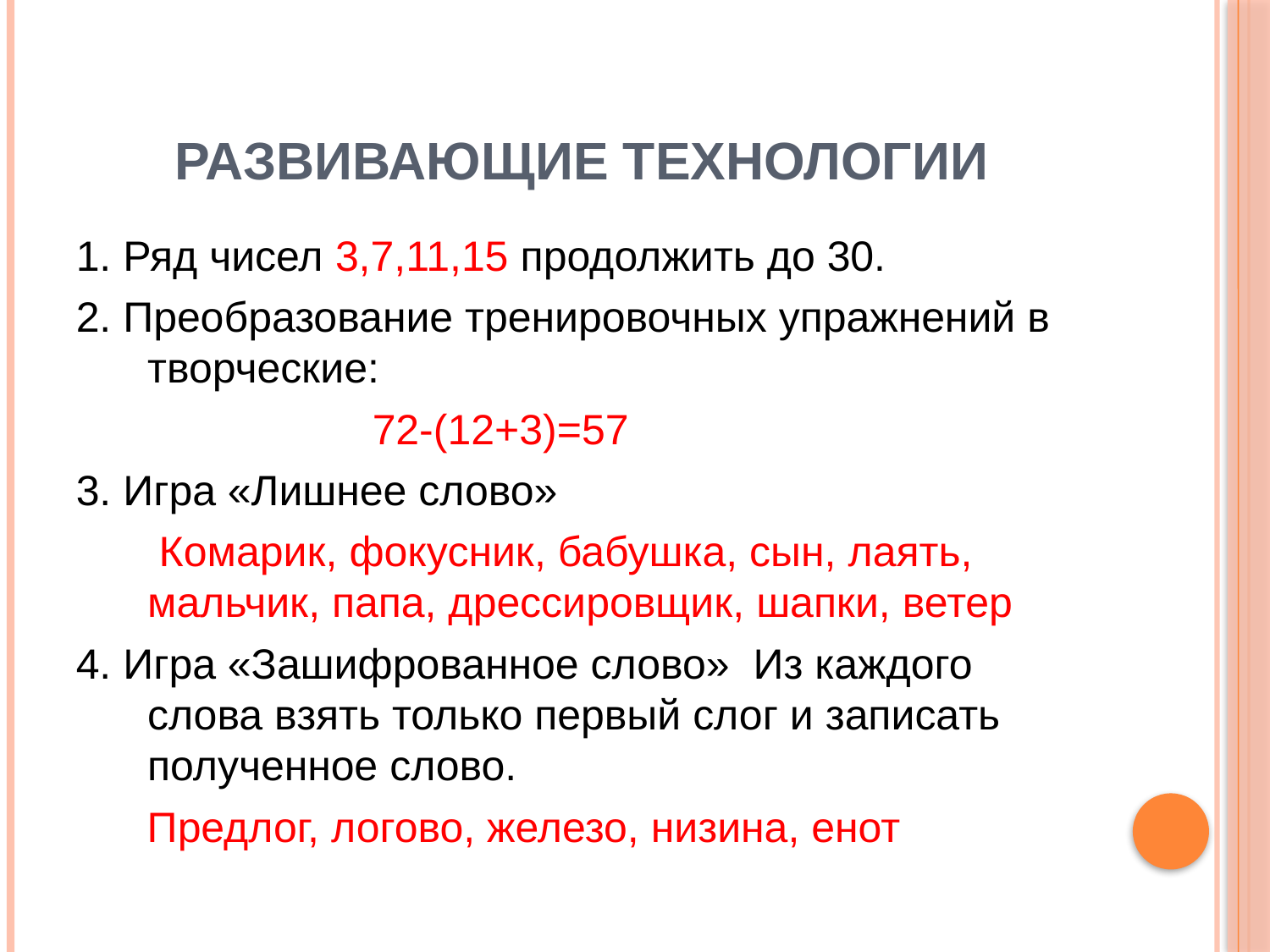

# Развивающие технологии
1. Ряд чисел 3,7,11,15 продолжить до 30.
2. Преобразование тренировочных упражнений в творческие:
                         72-(12+3)=57
3. Игра «Лишнее слово»
       Комарик, фокусник, бабушка, сын, лаять, мальчик, папа, дрессировщик, шапки, ветер
4. Игра «Зашифрованное слово»  Из каждого слова взять только первый слог и записать полученное слово.
      Предлог, логово, железо, низина, енот